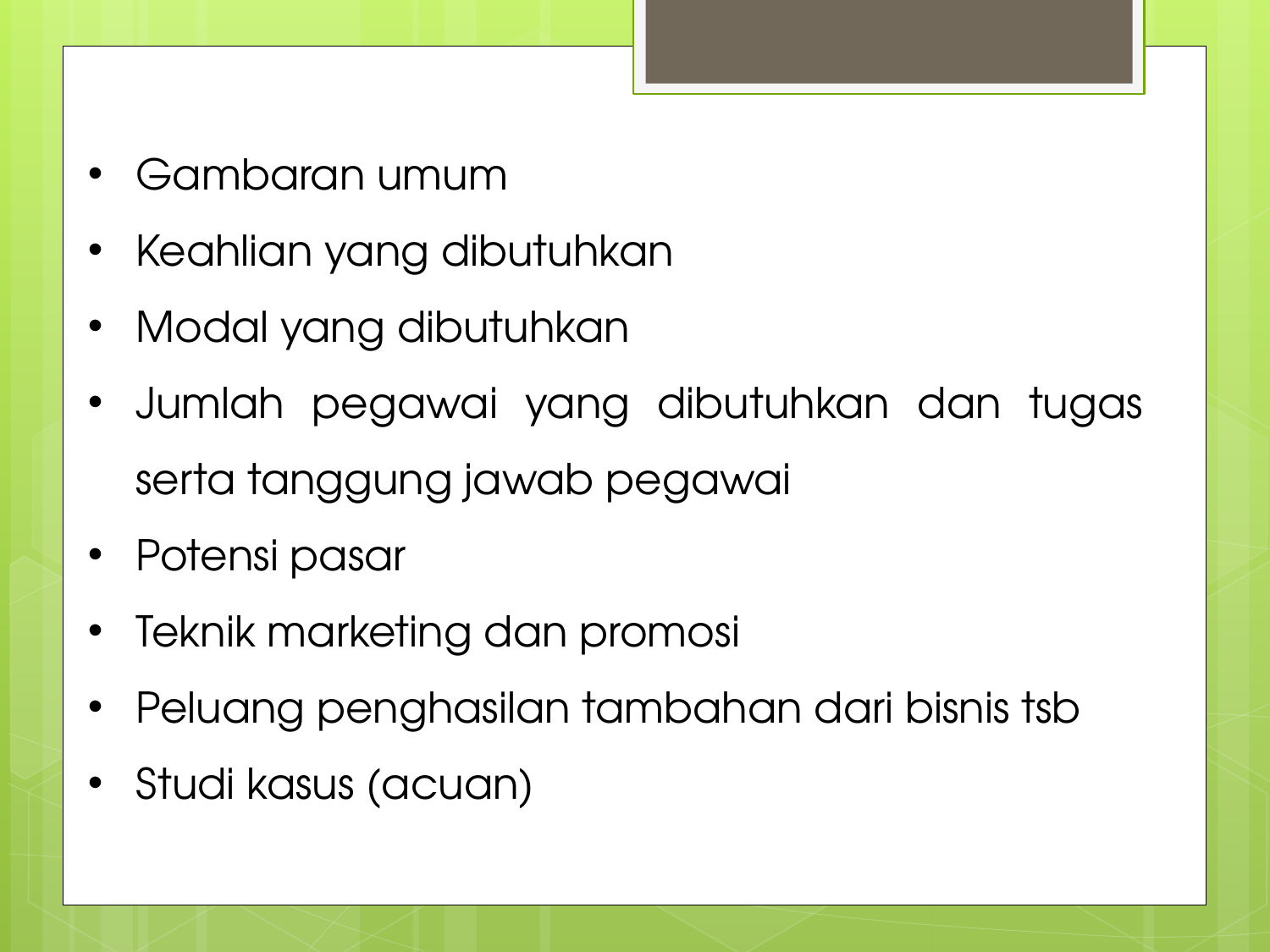

Gambaran umum
Keahlian yang dibutuhkan
Modal yang dibutuhkan
Jumlah pegawai yang dibutuhkan dan tugas serta tanggung jawab pegawai
Potensi pasar
Teknik marketing dan promosi
Peluang penghasilan tambahan dari bisnis tsb
Studi kasus (acuan)